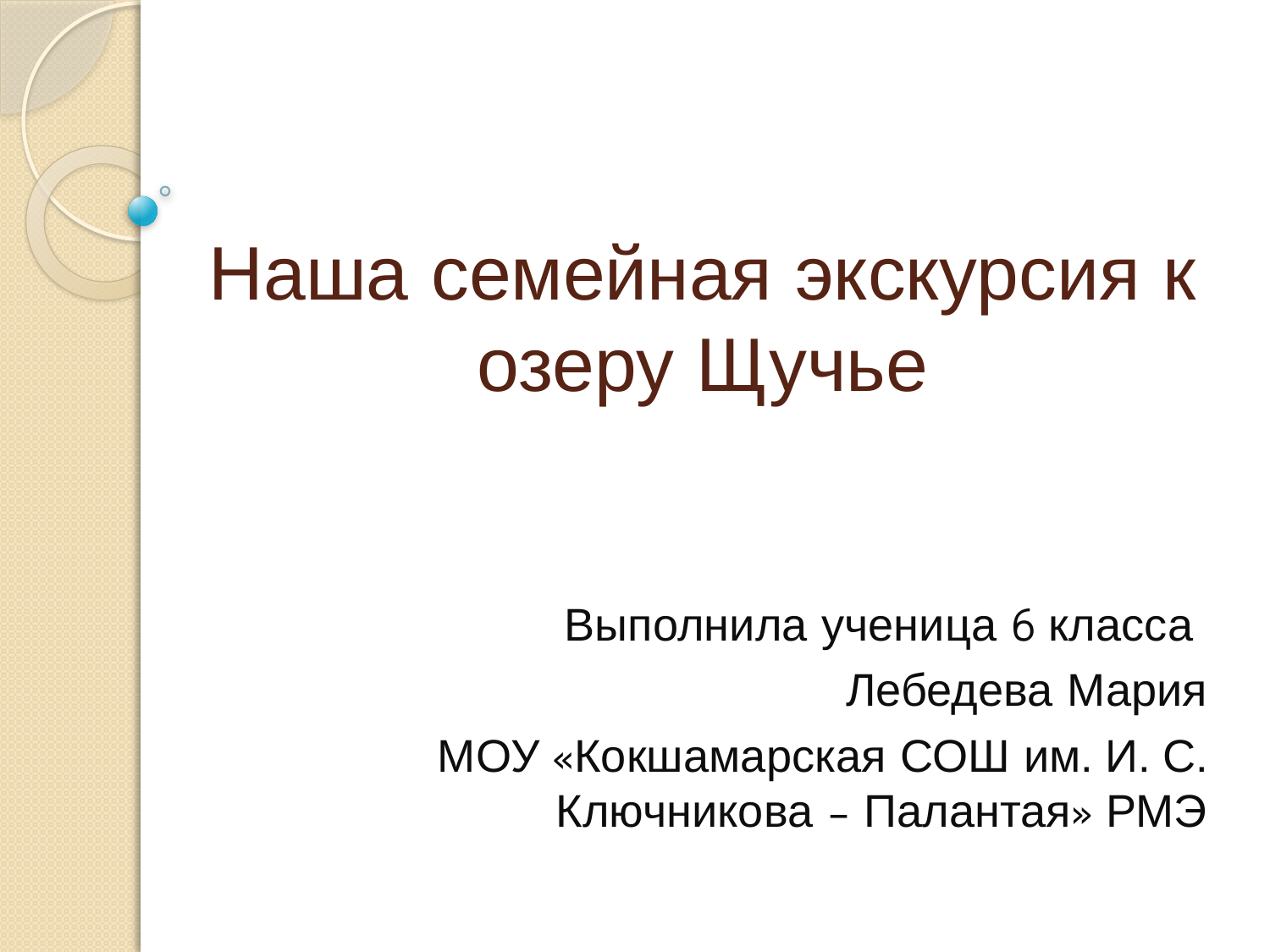

# Наша семейная экскурсия к озеру Щучье
Выполнила ученица 6 класса
Лебедева Мария
МОУ «Кокшамарская СОШ им. И. С. Ключникова – Палантая» РМЭ